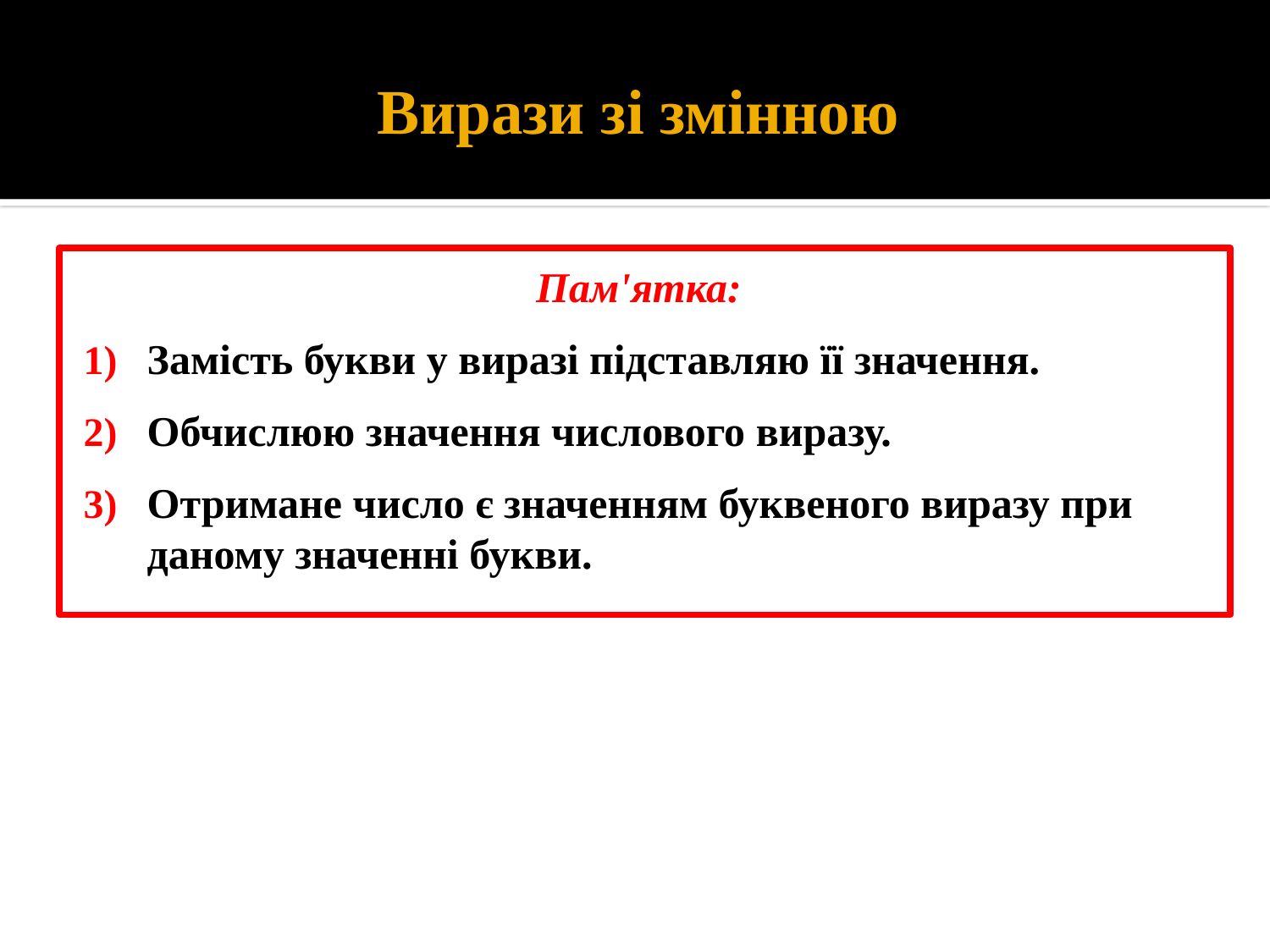

# Вирази зі змінною
Пам'ятка:
Замість букви у виразі підставляю її значення.
Обчислюю значення числового виразу.
Отримане число є значенням буквеного виразу при даному значенні букви.